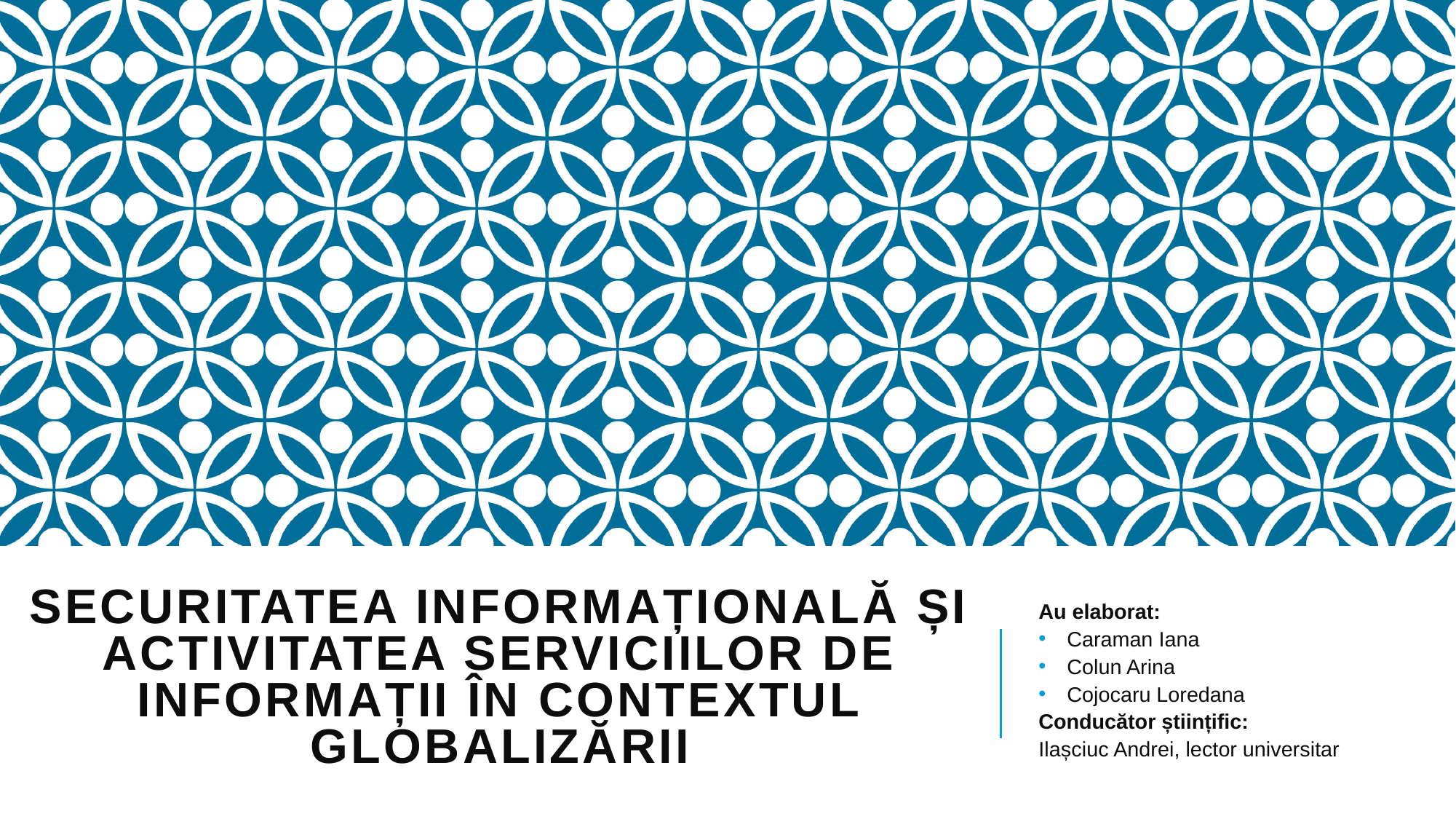

# SECURITATEA INFORMAȚIONALĂ ȘI ACTIVITATEA SERVICIILOR DE INFORMAȚII ÎN CONTEXTUL GLOBALIZĂRII
Au elaborat:
Caraman Iana
Colun Arina
Cojocaru Loredana
Conducător științific:
Ilașciuc Andrei, lector universitar